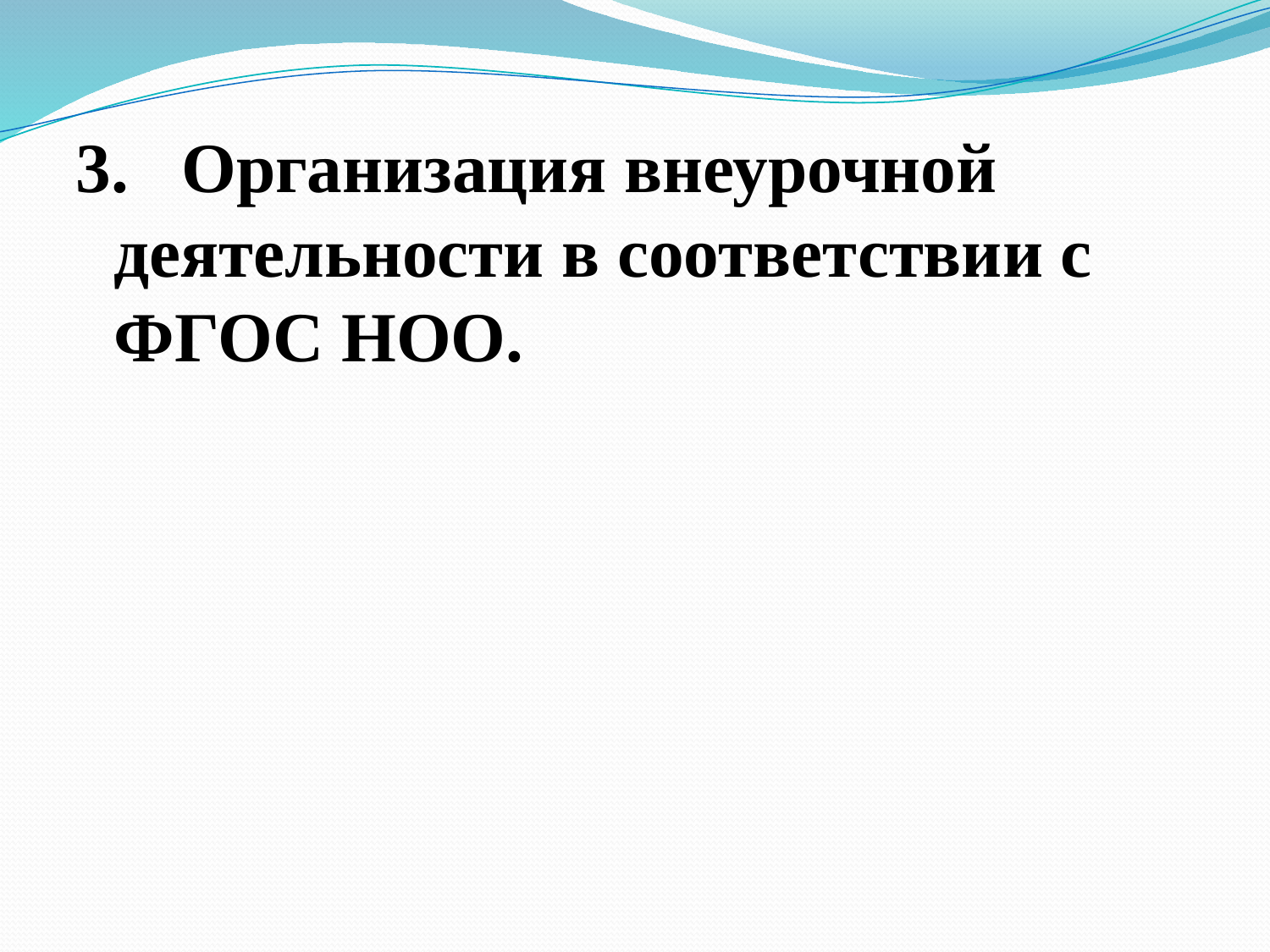

#
3.   Организация внеурочной деятельности в соответствии с ФГОС НОО.